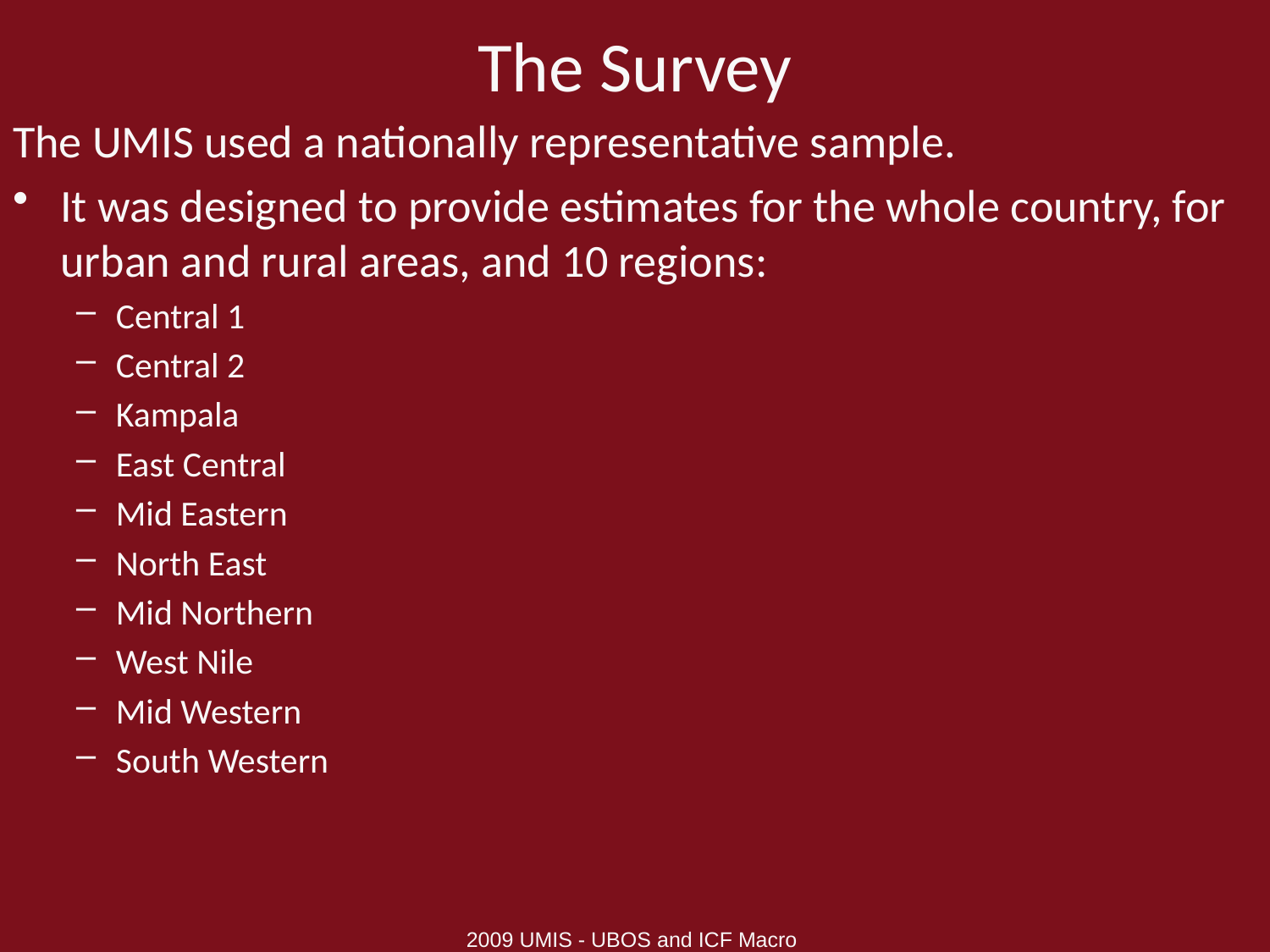

# The Survey
The UMIS used a nationally representative sample.
It was designed to provide estimates for the whole country, for urban and rural areas, and 10 regions:
Central 1
Central 2
Kampala
East Central
Mid Eastern
North East
Mid Northern
West Nile
Mid Western
South Western
2009 UMIS - UBOS and ICF Macro